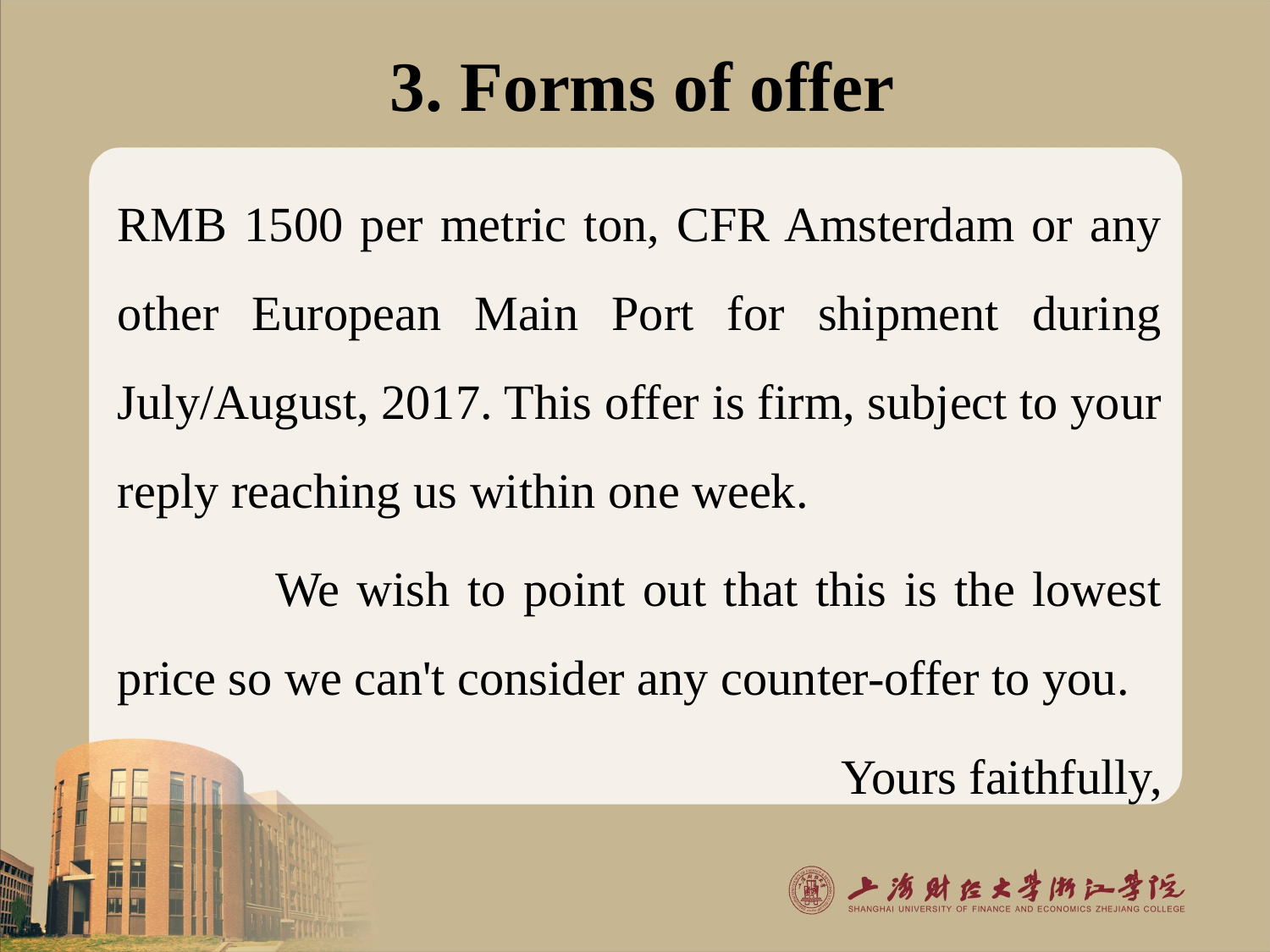

# 3. Forms of offer
RMB 1500 per metric ton, CFR Amsterdam or any other European Main Port for shipment during July/August, 2017. This offer is firm, subject to your reply reaching us within one week.
         We wish to point out that this is the lowest price so we can't consider any counter-offer to you.
 Yours faithfully,